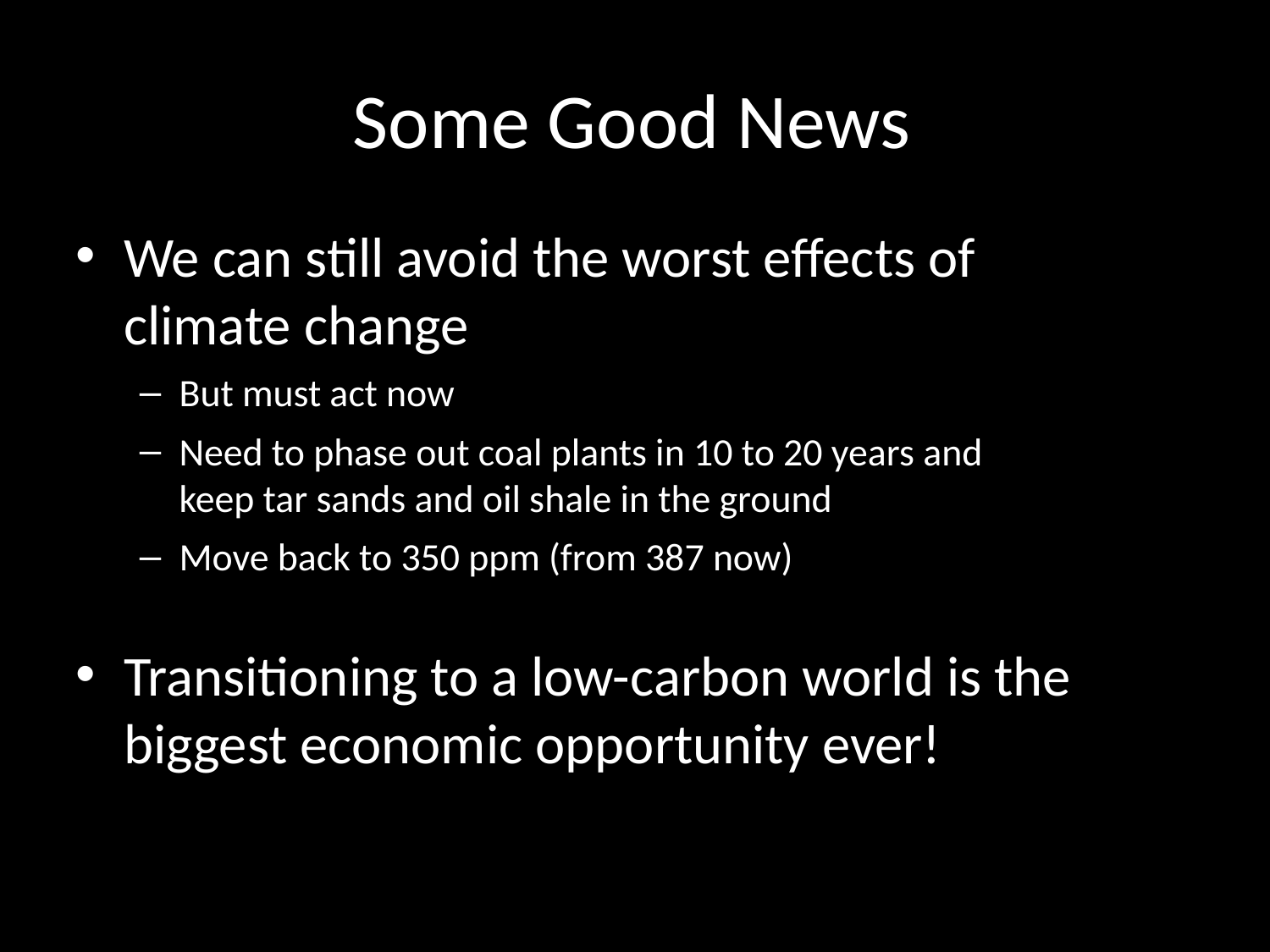

# Some Good News
We can still avoid the worst effects of
climate change
But must act now
Need to phase out coal plants in 10 to 20 years and
keep tar sands and oil shale in the ground
Move back to 350 ppm (from 387 now)
Transitioning to a low-carbon world is the biggest economic opportunity ever!